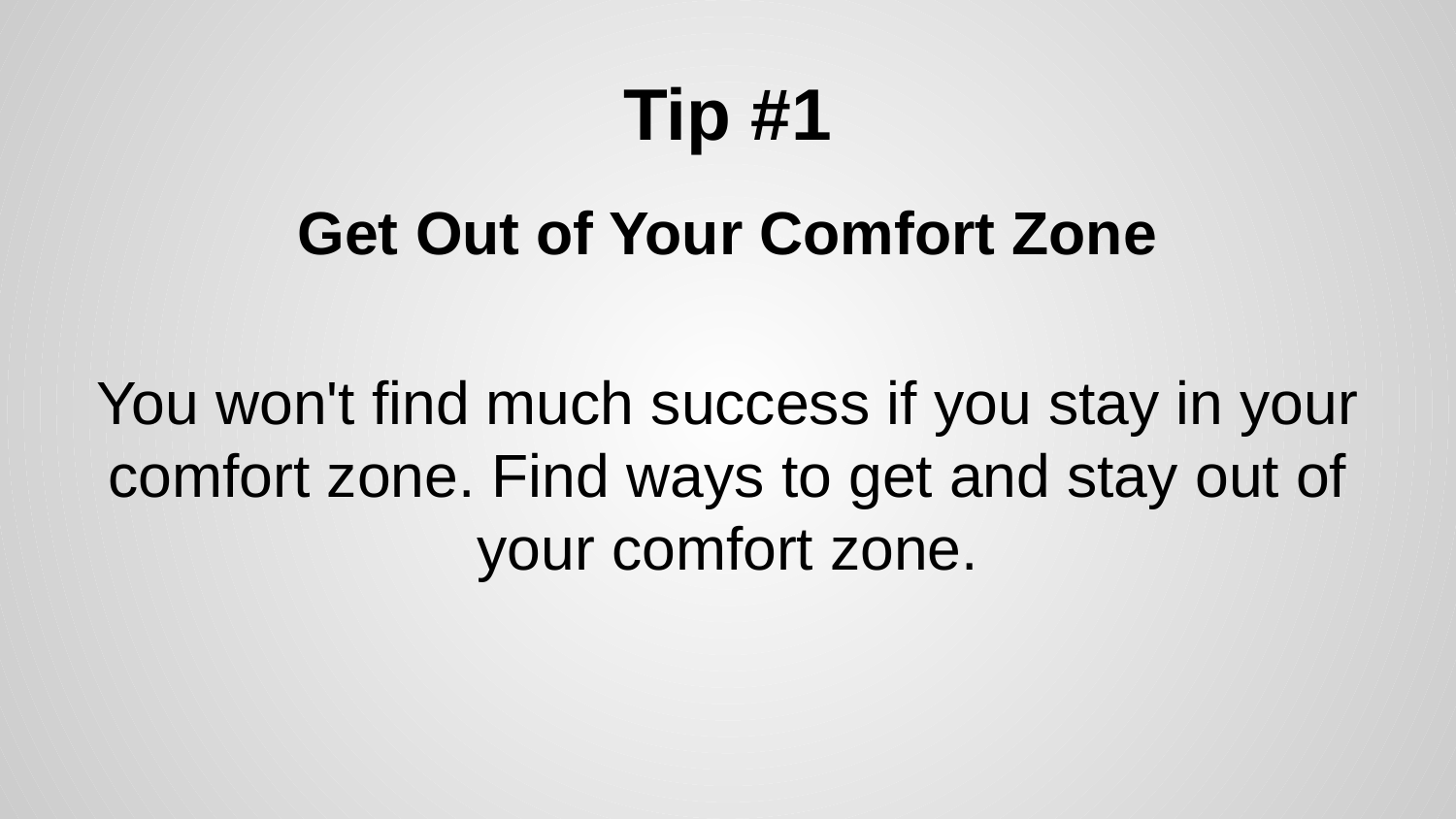

# Tip #1
Get Out of Your Comfort Zone

You won't find much success if you stay in your comfort zone. Find ways to get and stay out of your comfort zone.